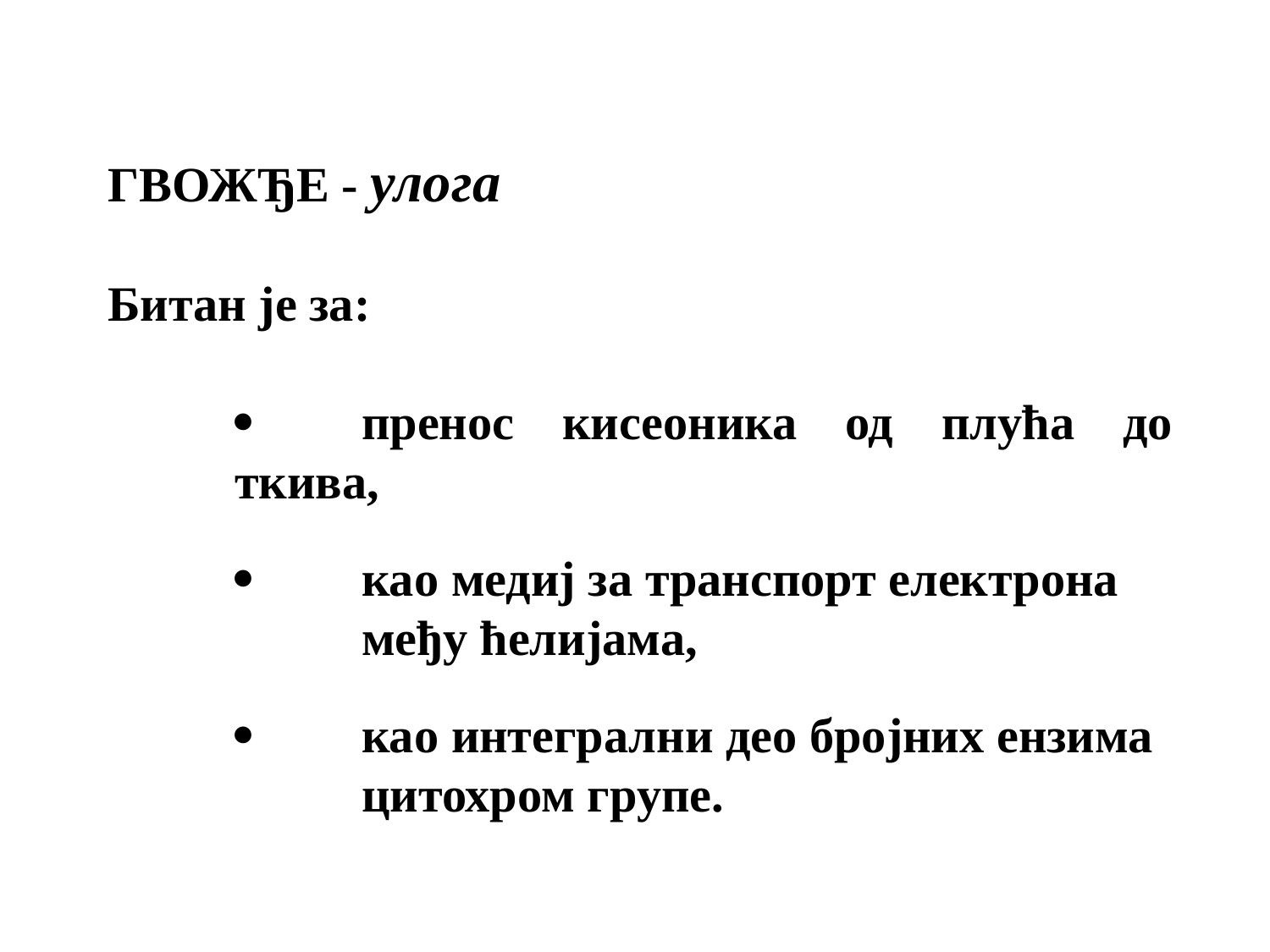

ГВОЖЂЕ - улога

Битан је за:

•	пренос кисеоника од плућа до ткива,

•	као медиј за транспорт електрона
	међу ћелијама,

•	као интегрални део бројних ензима
	цитохром групе.